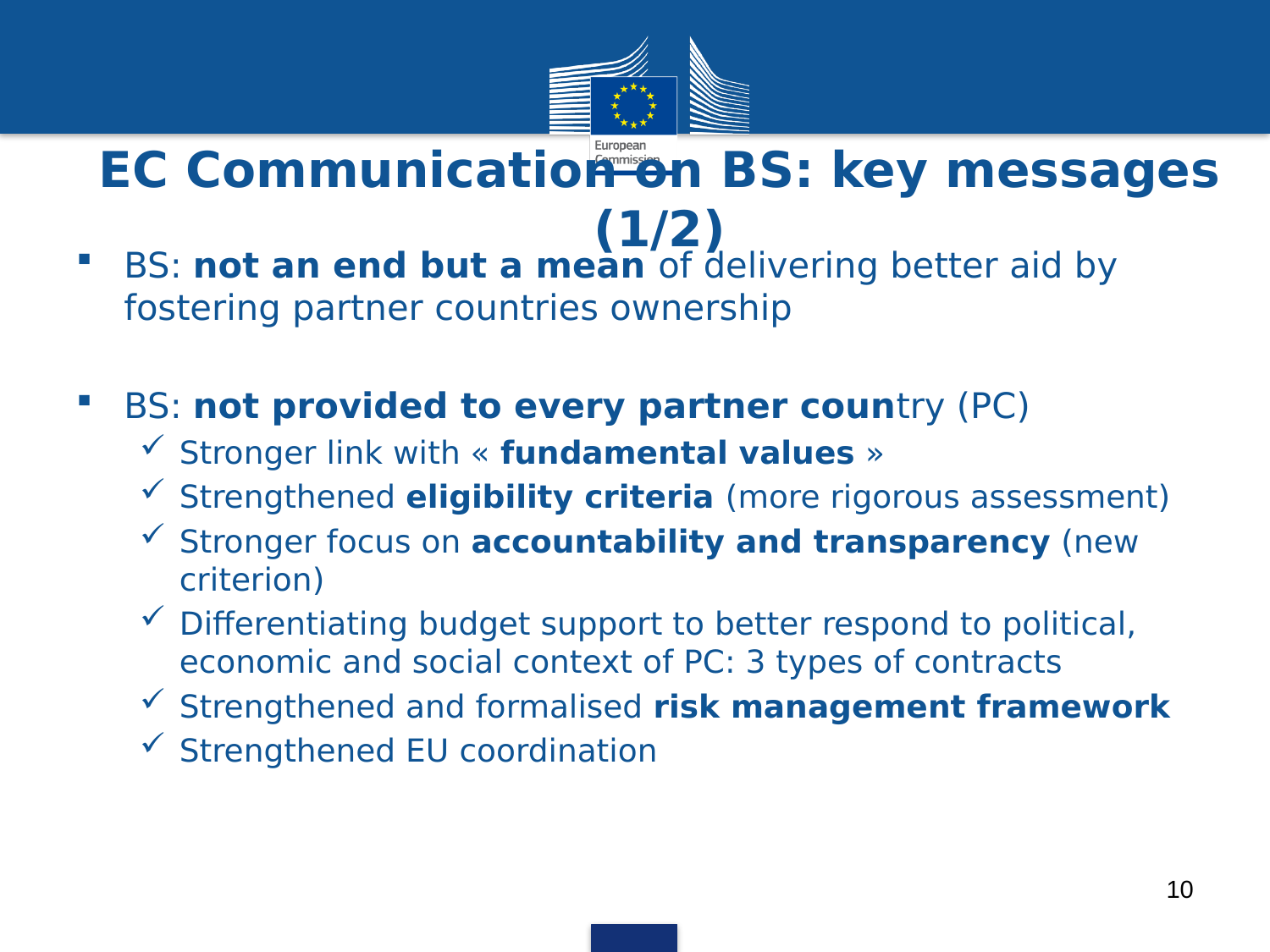

# EC Communication on BS: key messages (1/2)
BS: not an end but a mean of delivering better aid by fostering partner countries ownership

BS: not provided to every partner country (PC)
Stronger link with « fundamental values »
Strengthened eligibility criteria (more rigorous assessment)
Stronger focus on accountability and transparency (new  criterion)
Differentiating budget support to better respond to political, economic and social context of PC: 3 types of contracts
Strengthened and formalised risk management framework
Strengthened EU coordination

10